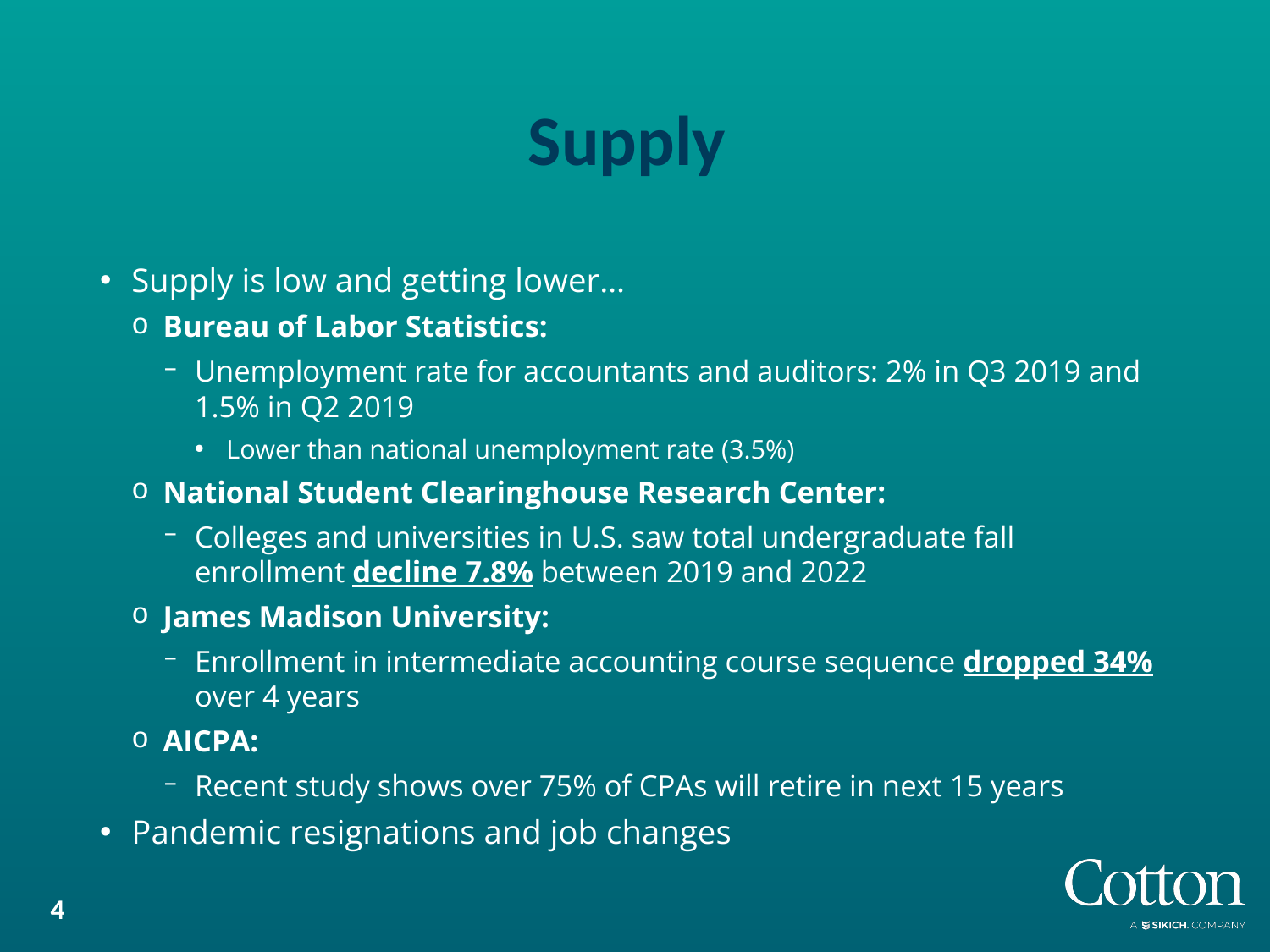

# Supply
Supply is low and getting lower…
Bureau of Labor Statistics:
Unemployment rate for accountants and auditors: 2% in Q3 2019 and 1.5% in Q2 2019
Lower than national unemployment rate (3.5%)
National Student Clearinghouse Research Center:
Colleges and universities in U.S. saw total undergraduate fall enrollment decline 7.8% between 2019 and 2022
James Madison University:
Enrollment in intermediate accounting course sequence dropped 34% over 4 years
AICPA:
Recent study shows over 75% of CPAs will retire in next 15 years
Pandemic resignations and job changes
4